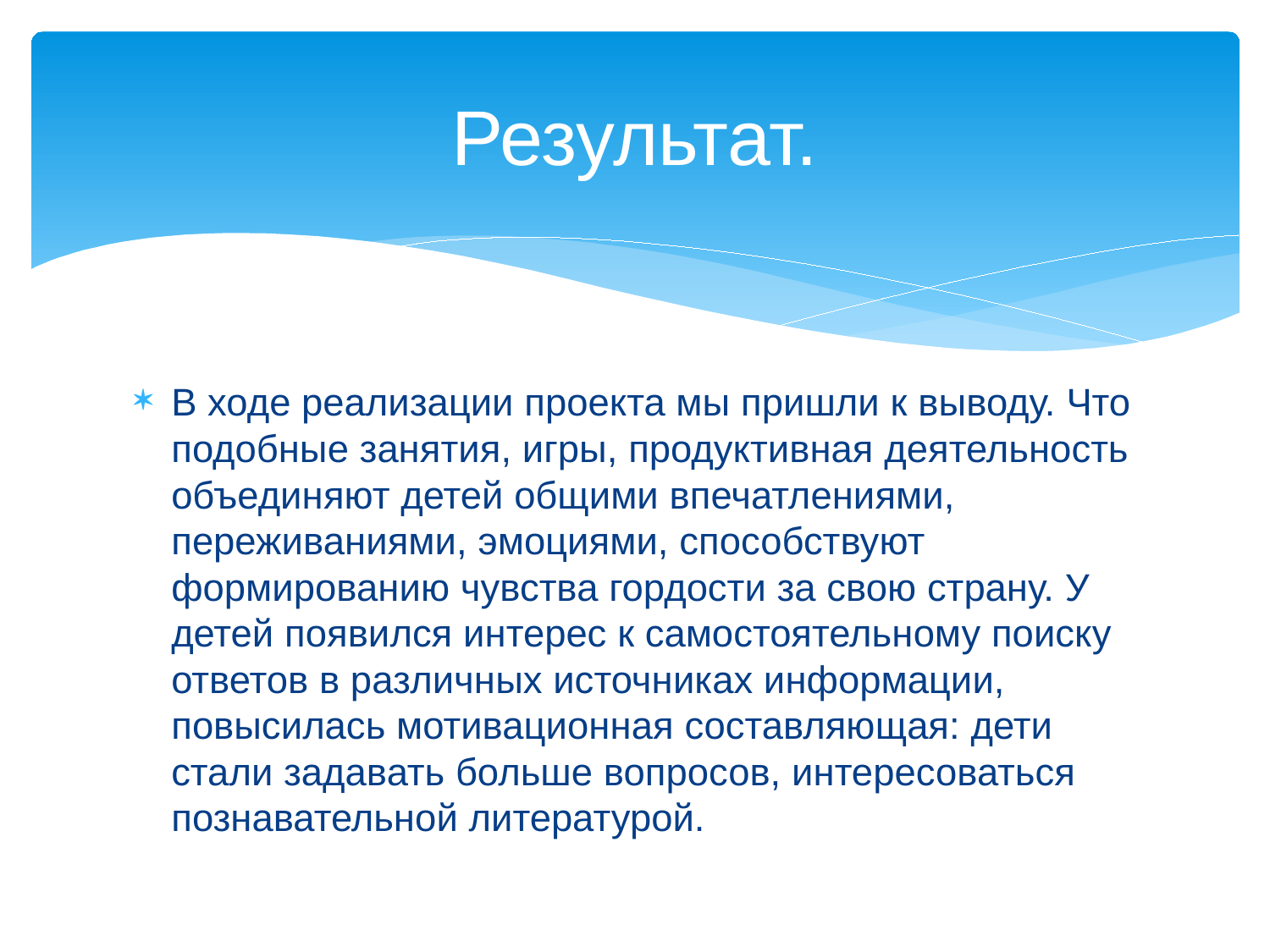

# Результат.
В ходе реализации проекта мы пришли к выводу. Что подобные занятия, игры, продуктивная деятельность объединяют детей общими впечатлениями, переживаниями, эмоциями, способствуют формированию чувства гордости за свою страну. У детей появился интерес к самостоятельному поиску ответов в различных источниках информации, повысилась мотивационная составляющая: дети стали задавать больше вопросов, интересоваться познавательной литературой.